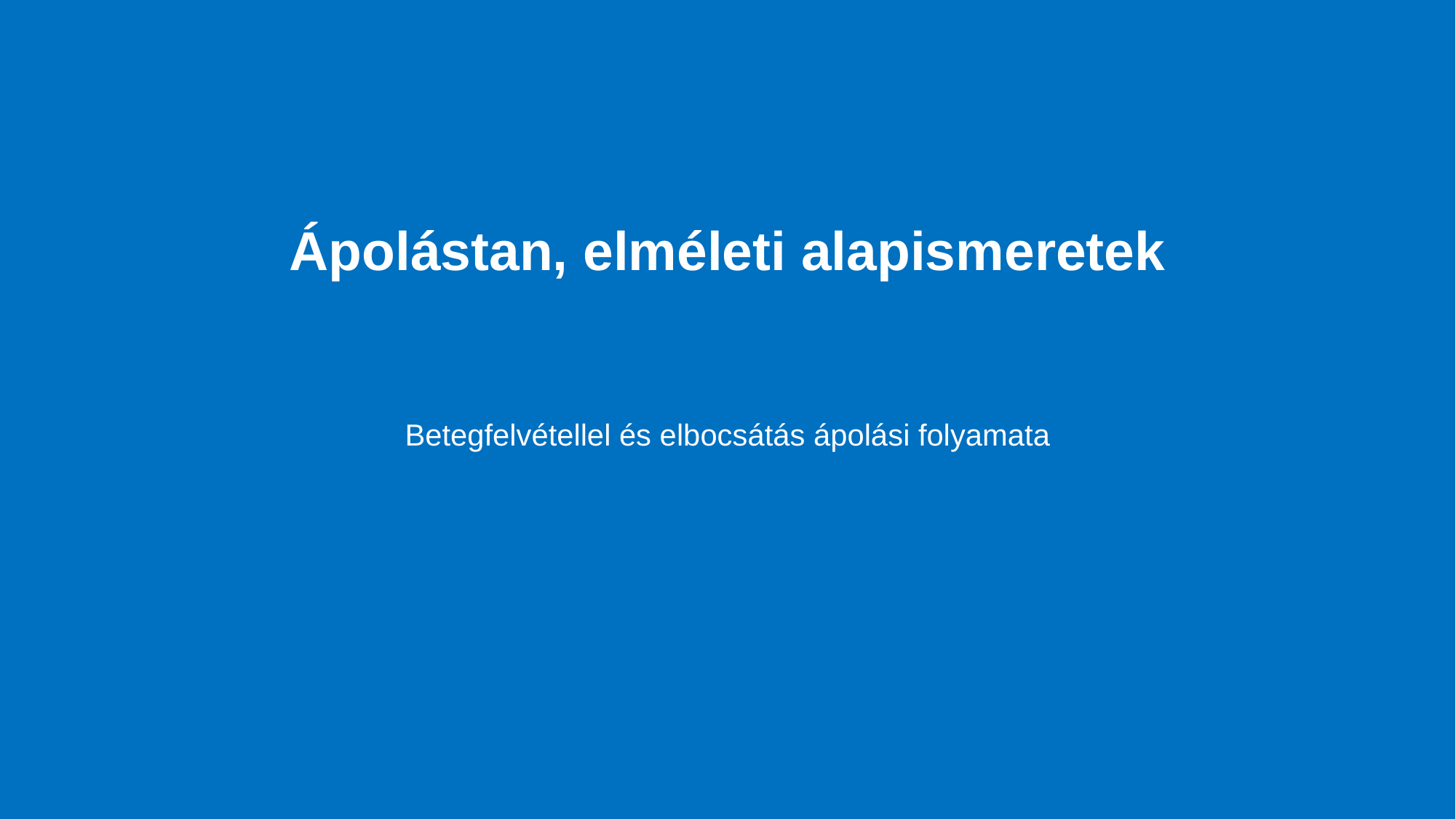

Ápolástan, elméleti alapismeretek

Betegfelvétellel és elbocsátás ápolási folyamata